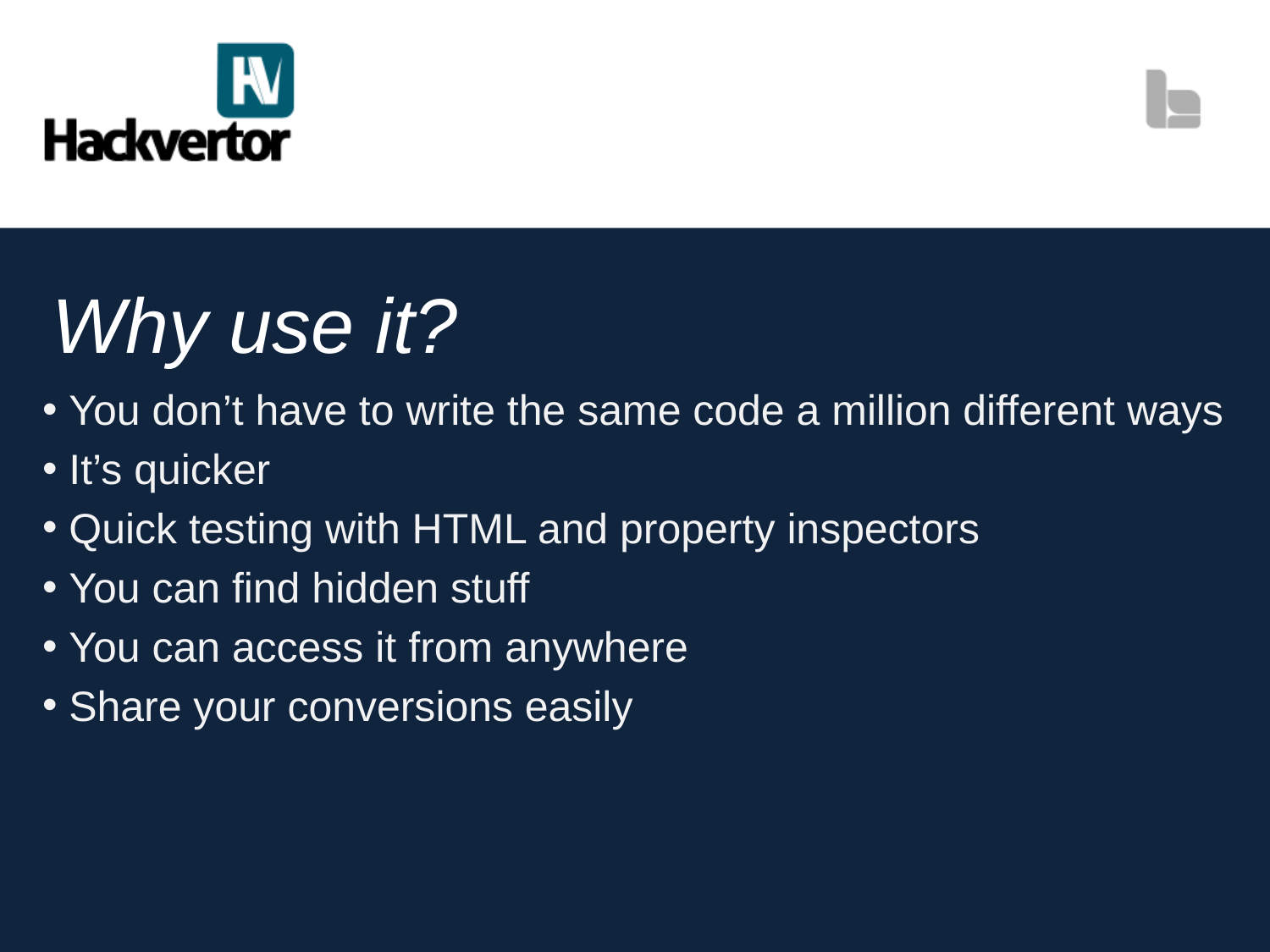

# Why use it?
 You don’t have to write the same code a million different ways
 It’s quicker
 Quick testing with HTML and property inspectors
 You can find hidden stuff
 You can access it from anywhere
 Share your conversions easily